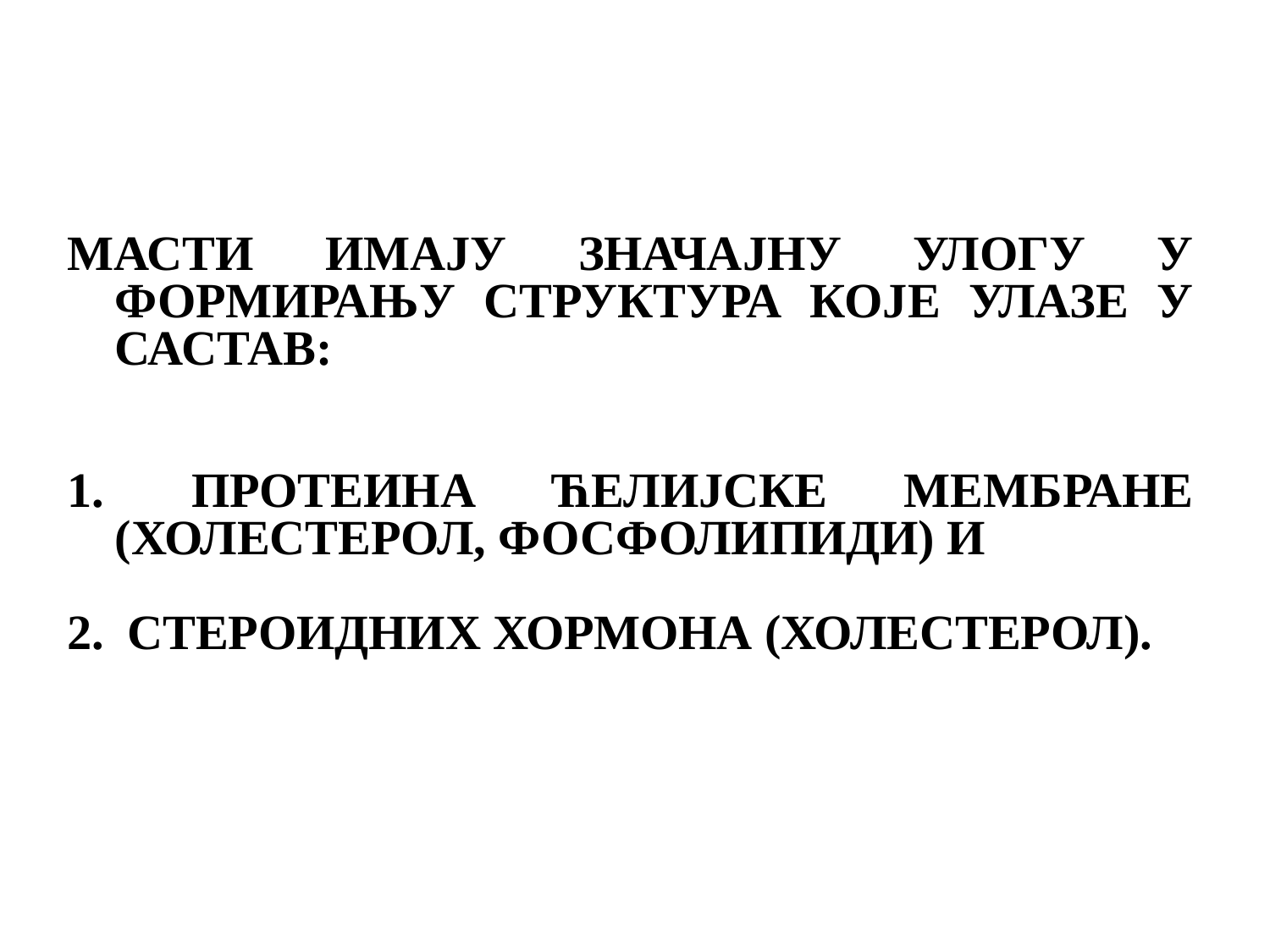

МАСТИ ИМАЈУ ЗНАЧАЈНУ УЛОГУ У ФОРМИРАЊУ СТРУКТУРА КОЈЕ УЛАЗЕ У САСТАВ:

 ПРОТЕИНА ЋЕЛИЈСКЕ МЕМБРАНЕ (ХОЛЕСТЕРОЛ, ФОСФОЛИПИДИ) И

 СТЕРОИДНИХ ХОРМОНА (ХОЛЕСТЕРОЛ).